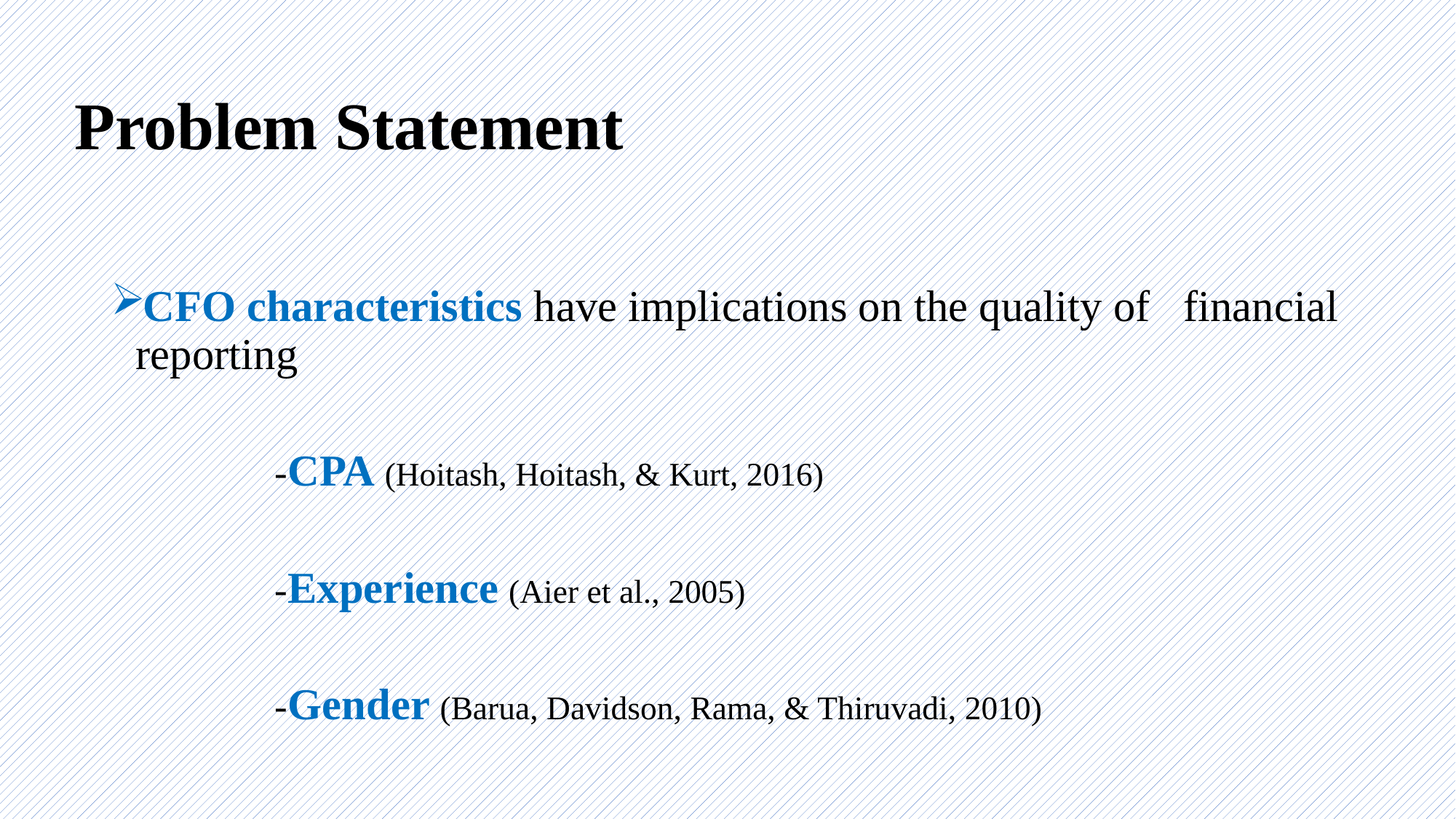

# Problem Statement

CFO characteristics have implications on the quality of   financial reporting

                 -CPA (Hoitash, Hoitash, & Kurt, 2016)

                 -Experience (Aier et al., 2005)

                 -Gender (Barua, Davidson, Rama, & Thiruvadi, 2010)